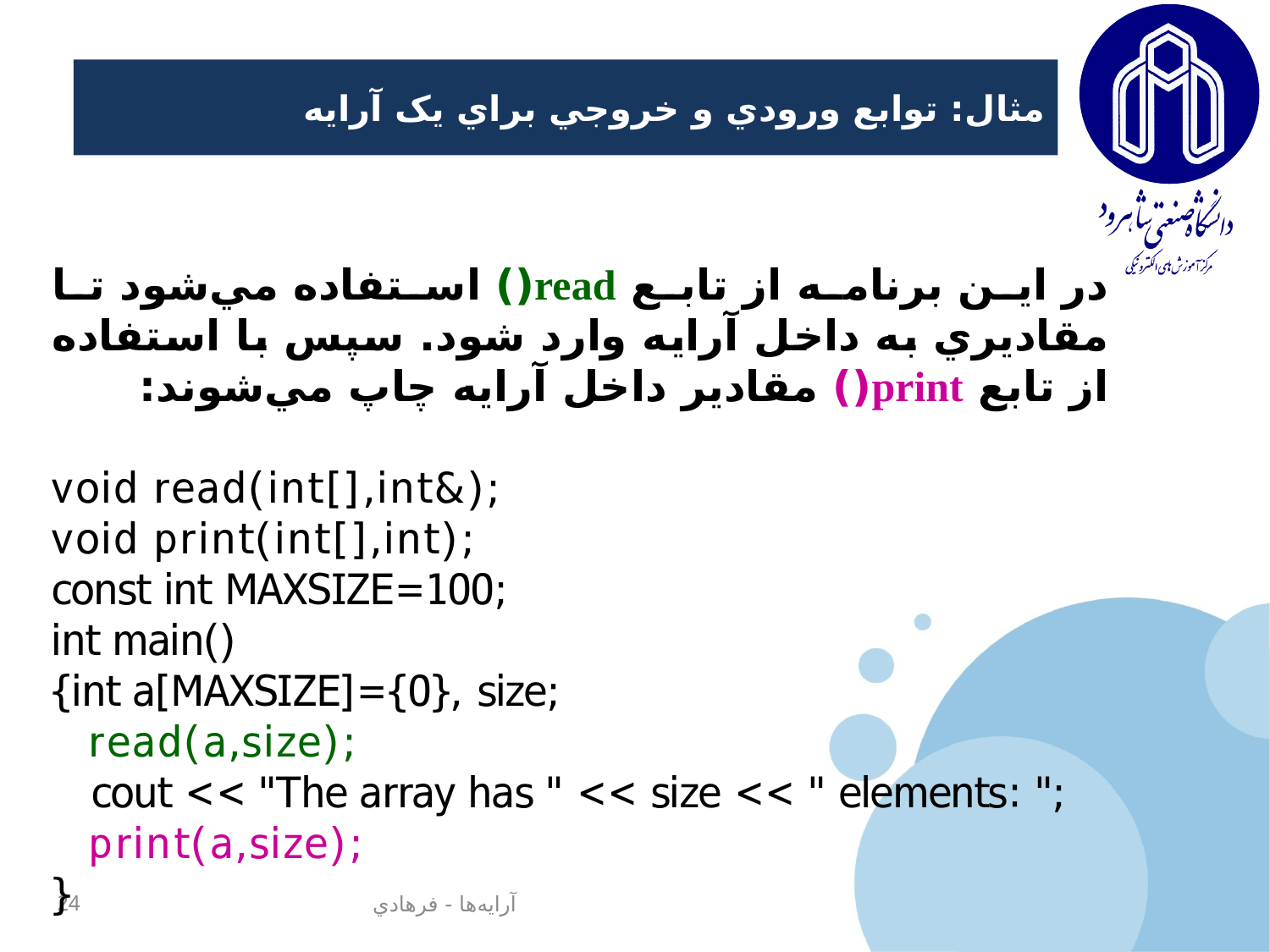

# مثال‌: توابع ورودي و خروجي براي يک آرايه
در اين برنامه از تابع read() استفاده مي‌شود تا مقاديري به داخل آرايه وارد شود. سپس با استفاده از تابع print() مقادير داخل آرايه چاپ مي‌شوند:

void read(int[],int&);
void print(int[],int);
const int MAXSIZE=100;
int main()
{int a[MAXSIZE]={0}, size;
   read(a,size);
   cout << "The array has " << size << " elements: ";
   print(a,size);
}

24
آرايه‌ها - فرهادي